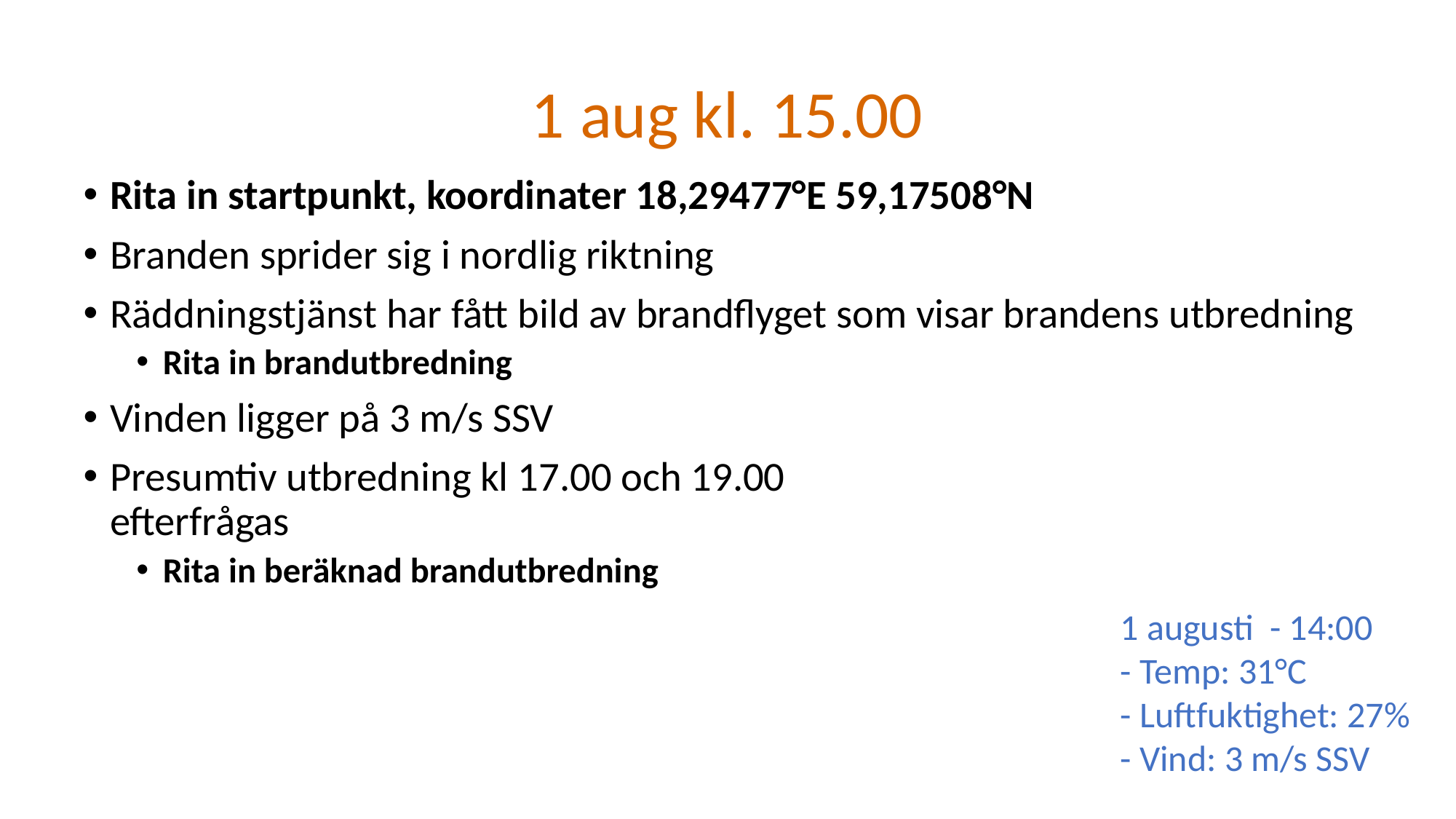

# 1 aug kl. 15.00
Rita in startpunkt, koordinater 18,29477°E 59,17508°N
Branden sprider sig i nordlig riktning
Räddningstjänst har fått bild av brandflyget som visar brandens utbredning
Rita in brandutbredning
Vinden ligger på 3 m/s SSV
Presumtiv utbredning kl 17.00 och 19.00
efterfrågas
Rita in beräknad brandutbredning
1 augusti  - 14:00
- Temp: 31°C
- Luftfuktighet: 27%
- Vind: 3 m/s SSV